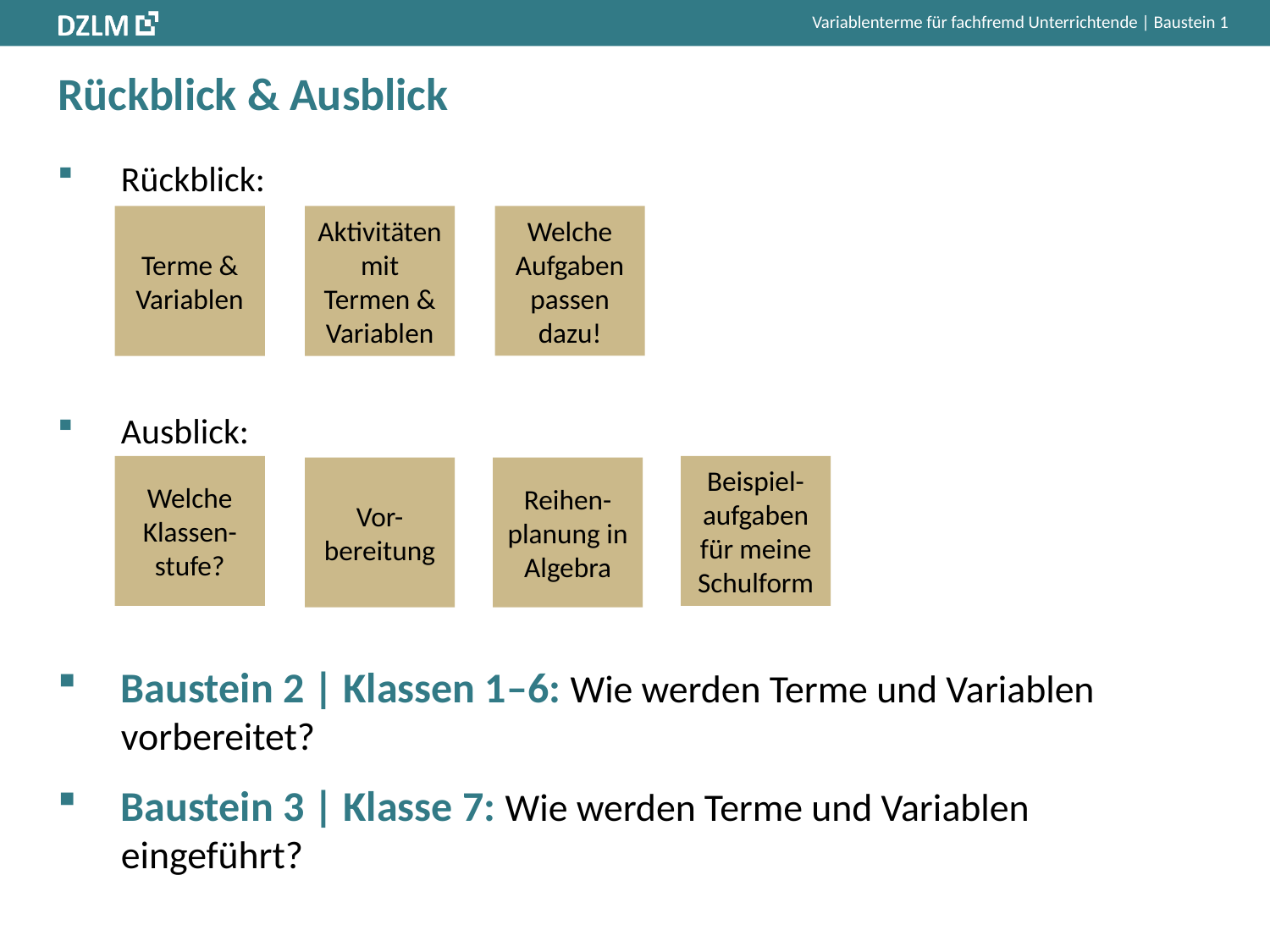

# Rückblick & Ausblick
Rückblick:

Ausblick:

Baustein 2 | Klassen 1–6: Wie werden Terme und Variablen vorbereitet?
Baustein 3 | Klasse 7: Wie werden Terme und Variablen eingeführt?

Welche Aufgaben passen dazu!
Terme &
Variablen
Aktivitäten mit Termen & Variablen
Welche Klassen-stufe?
Beispiel-aufgaben für meine
Schulform
Vor-bereitung
Reihen-planung in Algebra